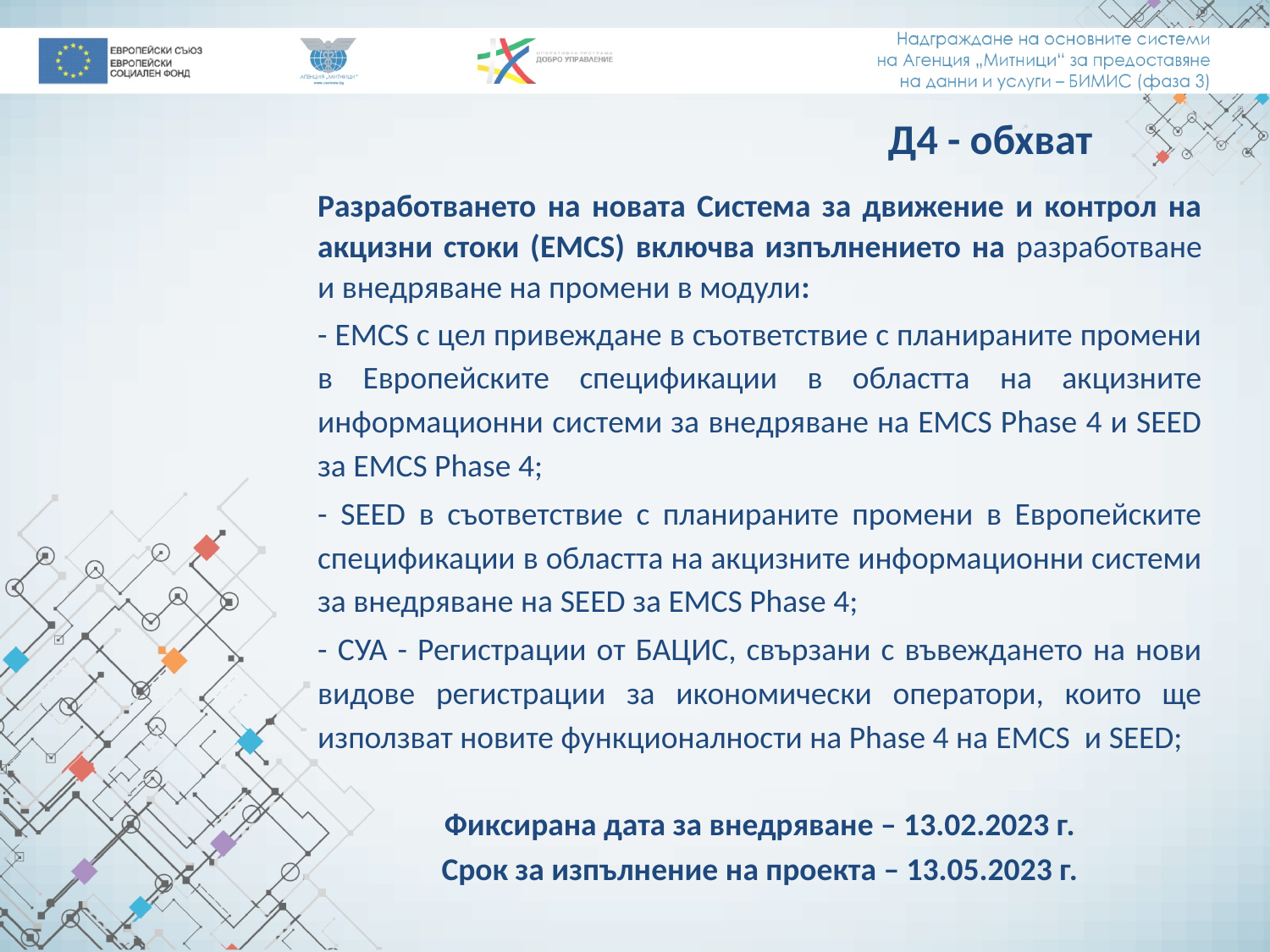

# Д4 - обхват

Разработването на новата Система за движение и контрол на акцизни стоки (EMCS) включва изпълнението на разработване и внедряване на промени в модули:
- EMCS с цел привеждане в съответствие с планираните промени в Европейските спецификации в областта на акцизните информационни системи за внедряване на EMCS Phase 4 и SEED за EMCS Phase 4;
- SEED в съответствие с планираните промени в Европейските спецификации в областта на акцизните информационни системи за внедряване на SEED за EMCS Phase 4;
- СУА - Регистрации от БАЦИС, свързани с въвеждането на нови видове регистрации за икономически оператори, които ще използват новите функционалности на Phase 4 на EMCS  и SEED;

Фиксирана дата за внедряване – 13.02.2023 г.
Срок за изпълнение на проекта – 13.05.2023 г.